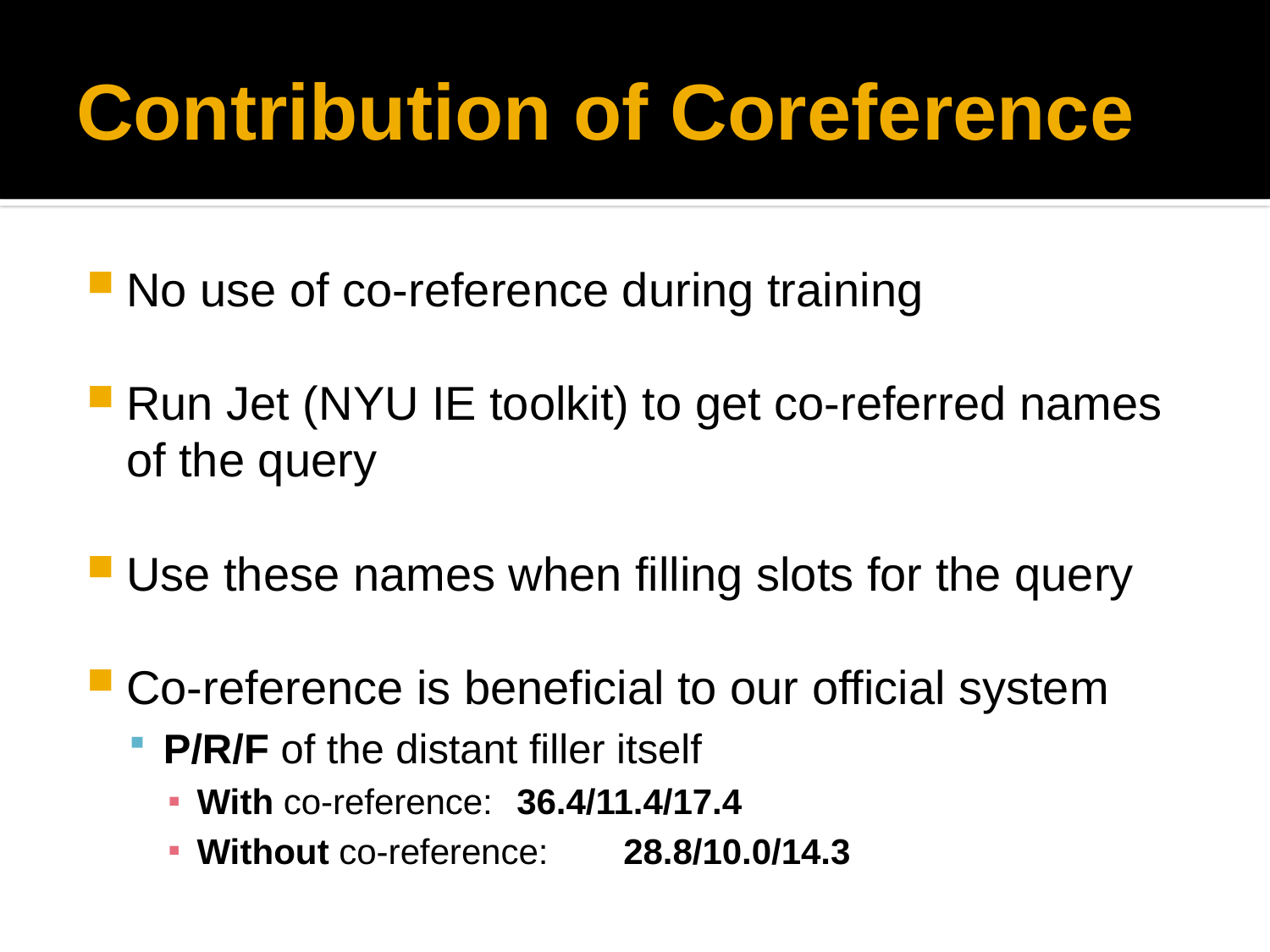

# Contribution of Coreference
No use of co-reference during training

Run Jet (NYU IE toolkit) to get co-referred names of the query

Use these names when filling slots for the query

Co-reference is beneficial to our official system
P/R/F of the distant filler itself
With co-reference: 	36.4/11.4/17.4
Without co-reference: 	28.8/10.0/14.3